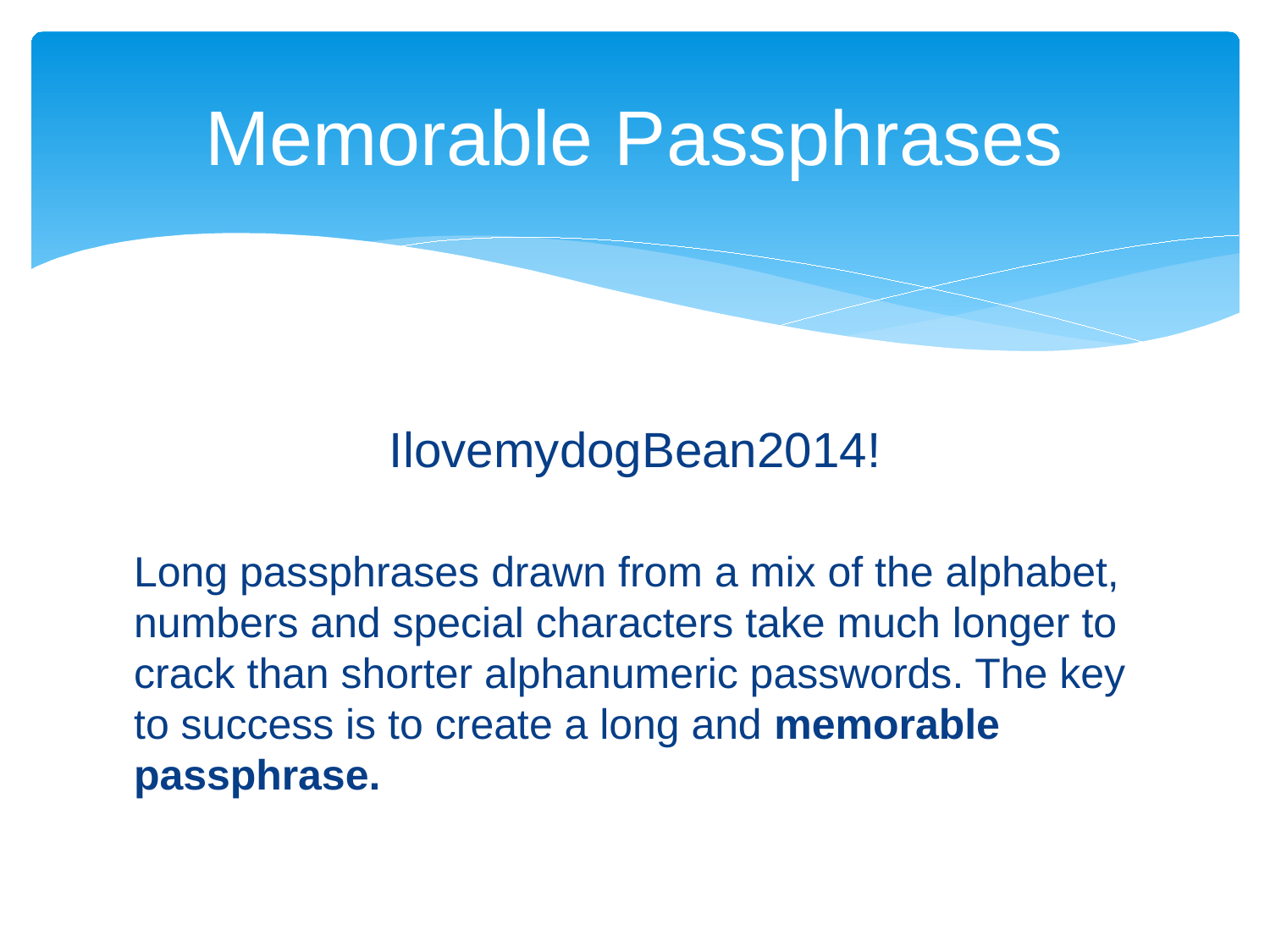

# Memorable Passphrases

IlovemydogBean2014!

Long passphrases drawn from a mix of the alphabet, numbers and special characters take much longer to crack than shorter alphanumeric passwords. The key to success is to create a long and memorable passphrase.